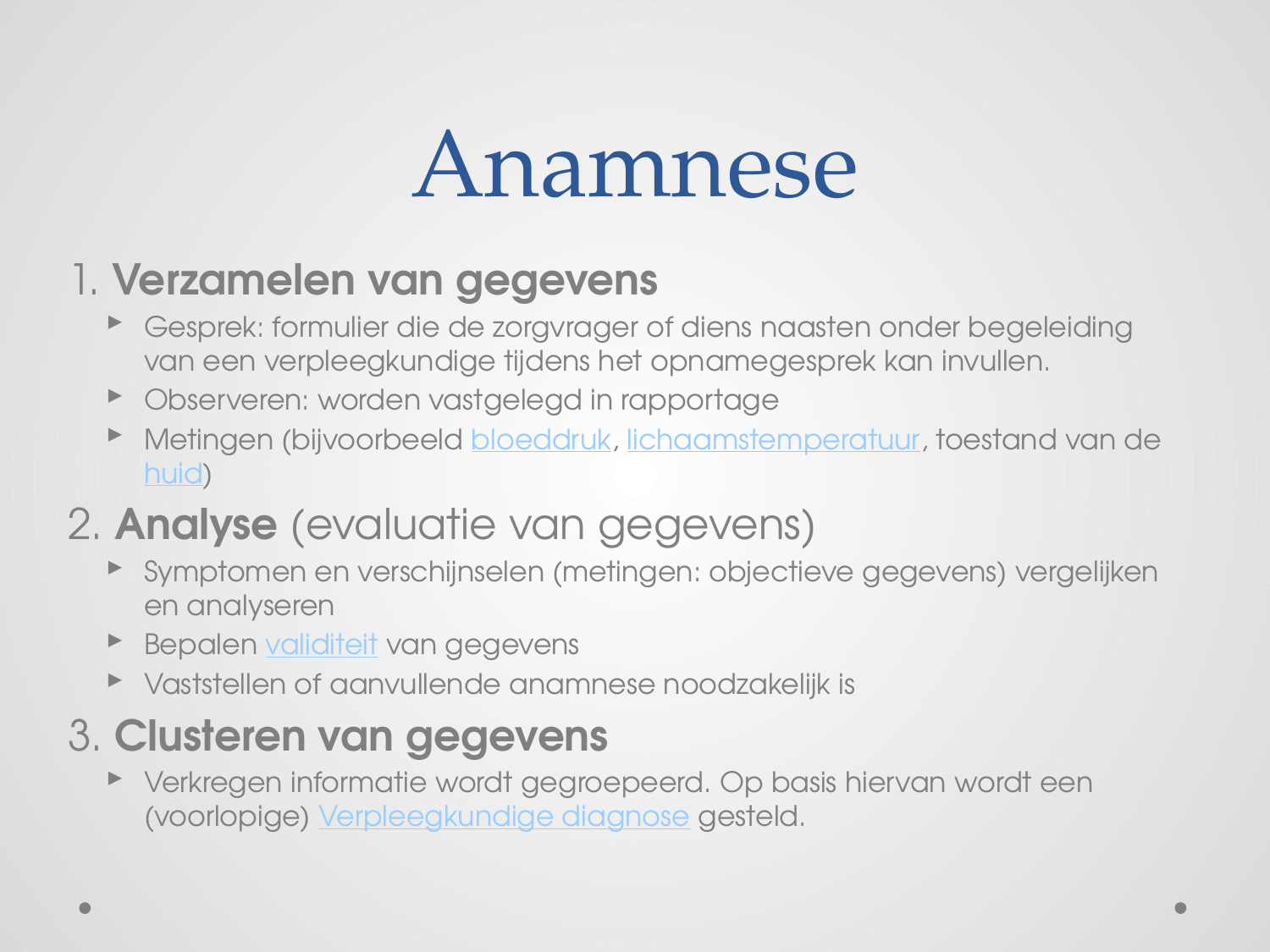

# Anamnese
1. Verzamelen van gegevens
Gesprek: formulier die de zorgvrager of diens naasten onder begeleiding van een verpleegkundige tijdens het opnamegesprek kan invullen.
Observeren: worden vastgelegd in rapportage
Metingen (bijvoorbeeld bloeddruk, lichaamstemperatuur, toestand van de huid)
2. Analyse (evaluatie van gegevens)
Symptomen en verschijnselen (metingen: objectieve gegevens) vergelijken en analyseren
Bepalen validiteit van gegevens
Vaststellen of aanvullende anamnese noodzakelijk is
3. Clusteren van gegevens
Verkregen informatie wordt gegroepeerd. Op basis hiervan wordt een (voorlopige) Verpleegkundige diagnose gesteld.